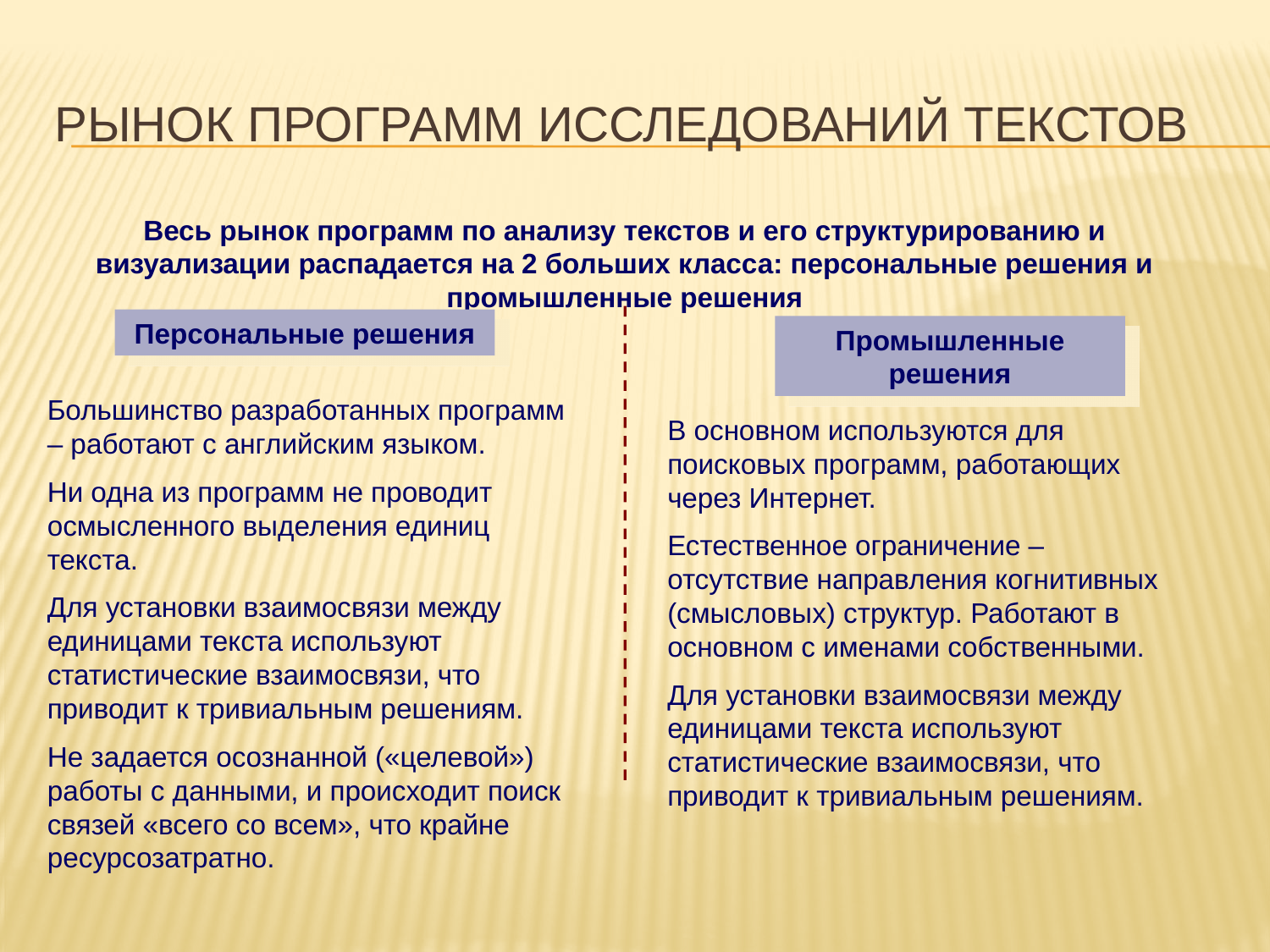

# Рынок программ исследований текстов
Весь рынок программ по анализу текстов и его структурированию и визуализации распадается на 2 больших класса: персональные решения и промышленные решения

Персональные решения
Промышленные решения
Большинство разработанных программ – работают с английским языком.
Ни одна из программ не проводит осмысленного выделения единиц текста.
Для установки взаимосвязи между единицами текста используют статистические взаимосвязи, что приводит к тривиальным решениям.
Не задается осознанной («целевой») работы с данными, и происходит поиск связей «всего со всем», что крайне ресурсозатратно.
В основном используются для поисковых программ, работающих через Интернет.
Естественное ограничение – отсутствие направления когнитивных (смысловых) структур. Работают в основном с именами собственными.
Для установки взаимосвязи между единицами текста используют статистические взаимосвязи, что приводит к тривиальным решениям.